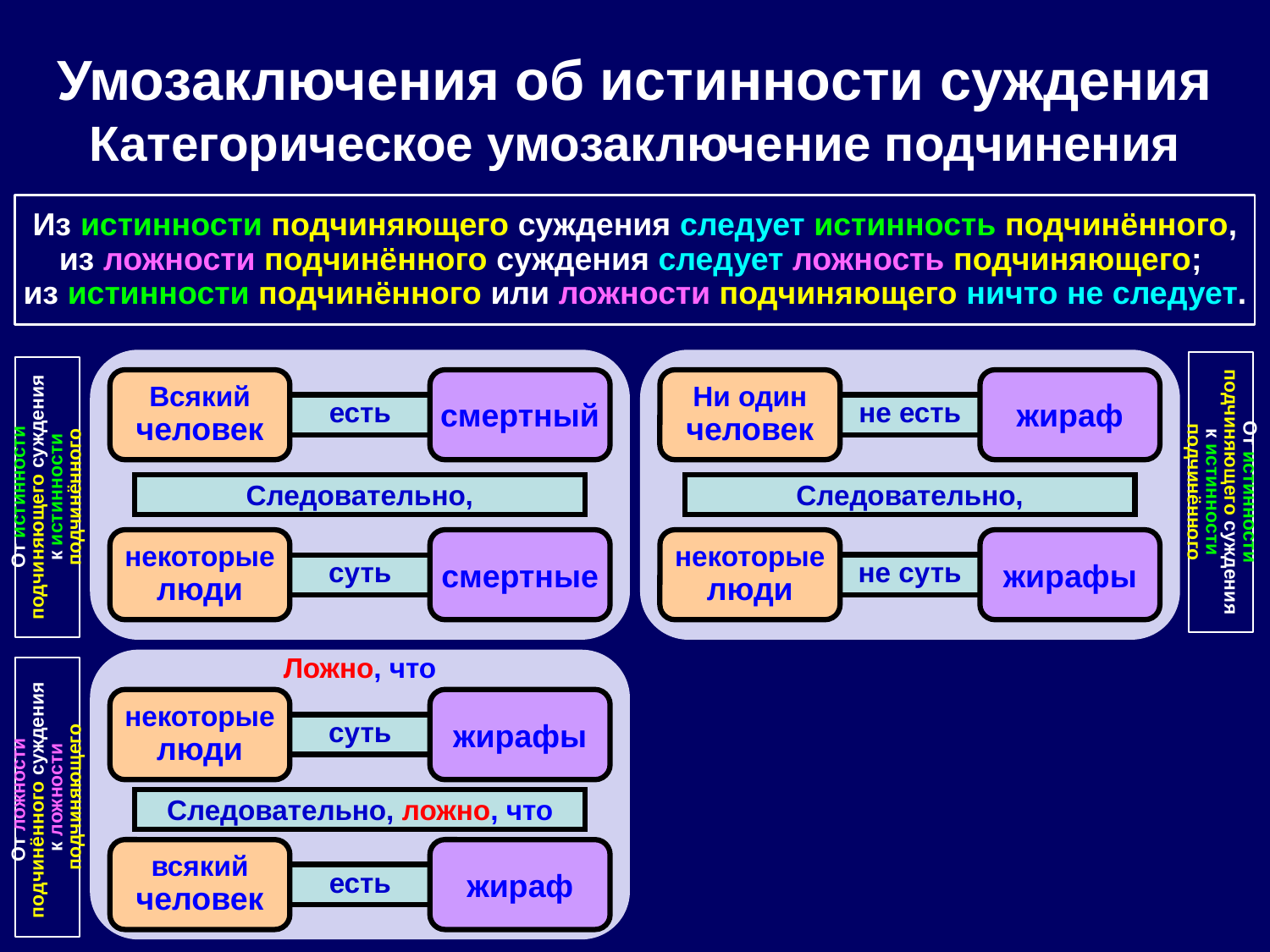

Умозаключения об истинности суждения Категорическое умозаключение подчинения
Из истинности подчиняющего суждения следует истинность подчинённого, из ложности подчинённого суждения следует ложность подчиняющего;
из истинности подчинённого или ложности подчиняющего ничто не следует.

Всякий
человек
смертный
Ни один
человек
жираф
есть
не есть
От истинности подчиняющего суждения к истинности подчинённого
От истинности подчиняющего суждения к истинности подчинённого
Следовательно,
Следовательно,
некоторые
люди
смертные
некоторые
люди
жирафы
не суть
суть
Ложно, что
некоторые
люди
жирафы
суть
От ложности
подчинённого суждения
к ложности подчиняющего
Следовательно, ложно, что
всякий
человек
жираф
есть